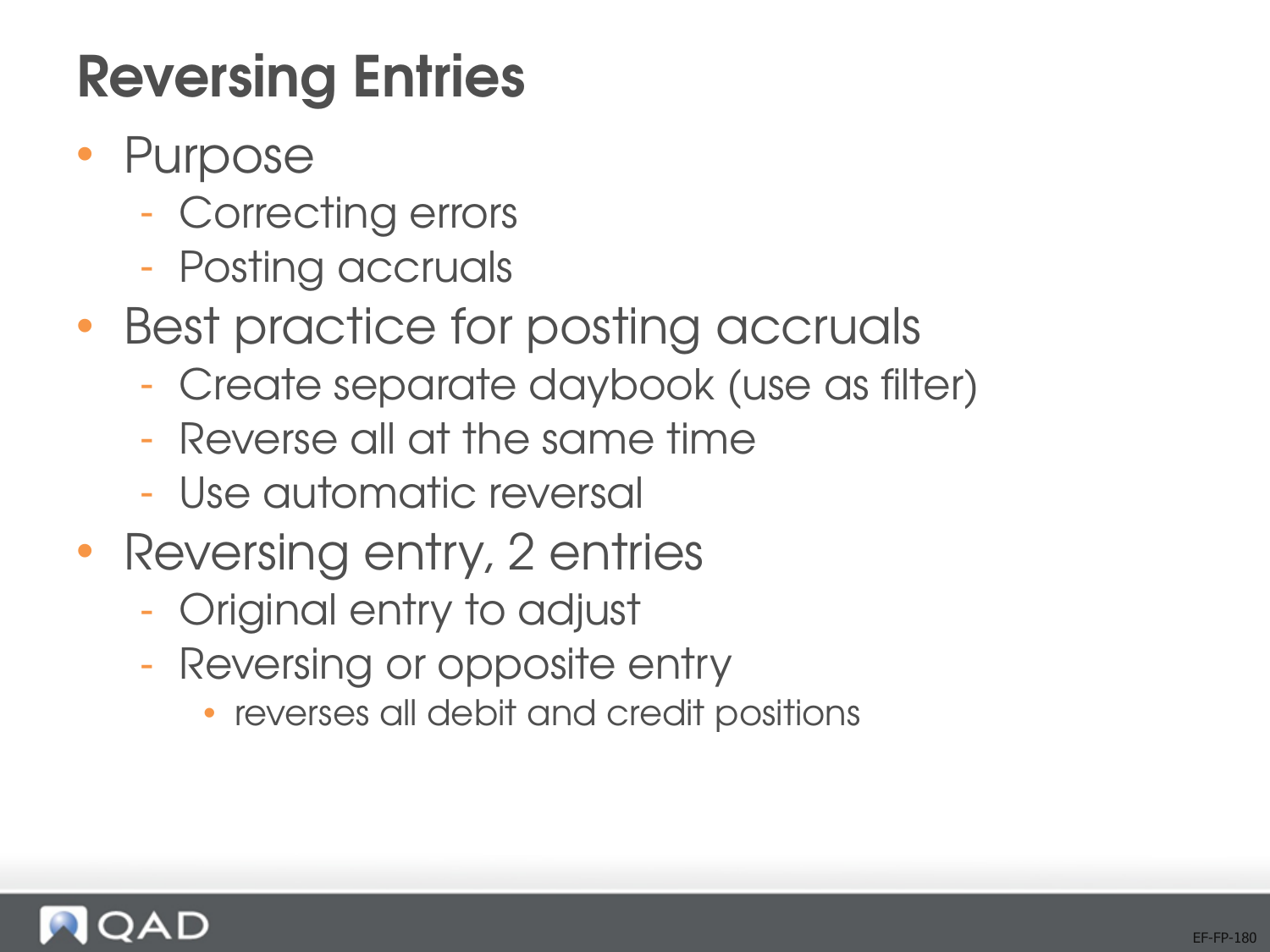

# Reversing Entries
Purpose
Correcting errors
Posting accruals
Best practice for posting accruals
Create separate daybook (use as filter)
Reverse all at the same time
Use automatic reversal
Reversing entry, 2 entries
Original entry to adjust
Reversing or opposite entry
reverses all debit and credit positions
EF-FP-180